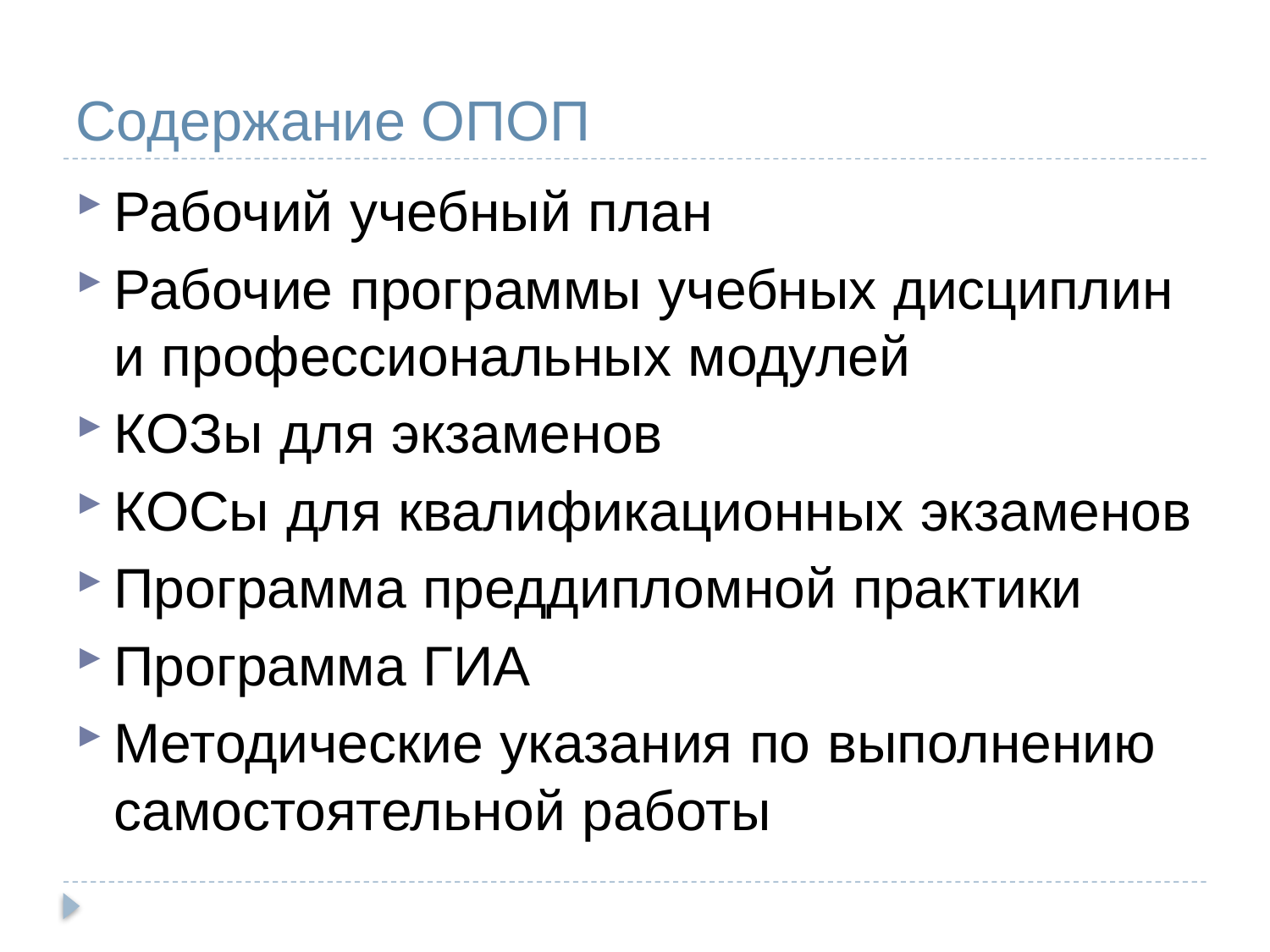

# Содержание ОПОП
Рабочий учебный план
Рабочие программы учебных дисциплин и профессиональных модулей
КОЗы для экзаменов
КОСы для квалификационных экзаменов
Программа преддипломной практики
Программа ГИА
Методические указания по выполнению самостоятельной работы